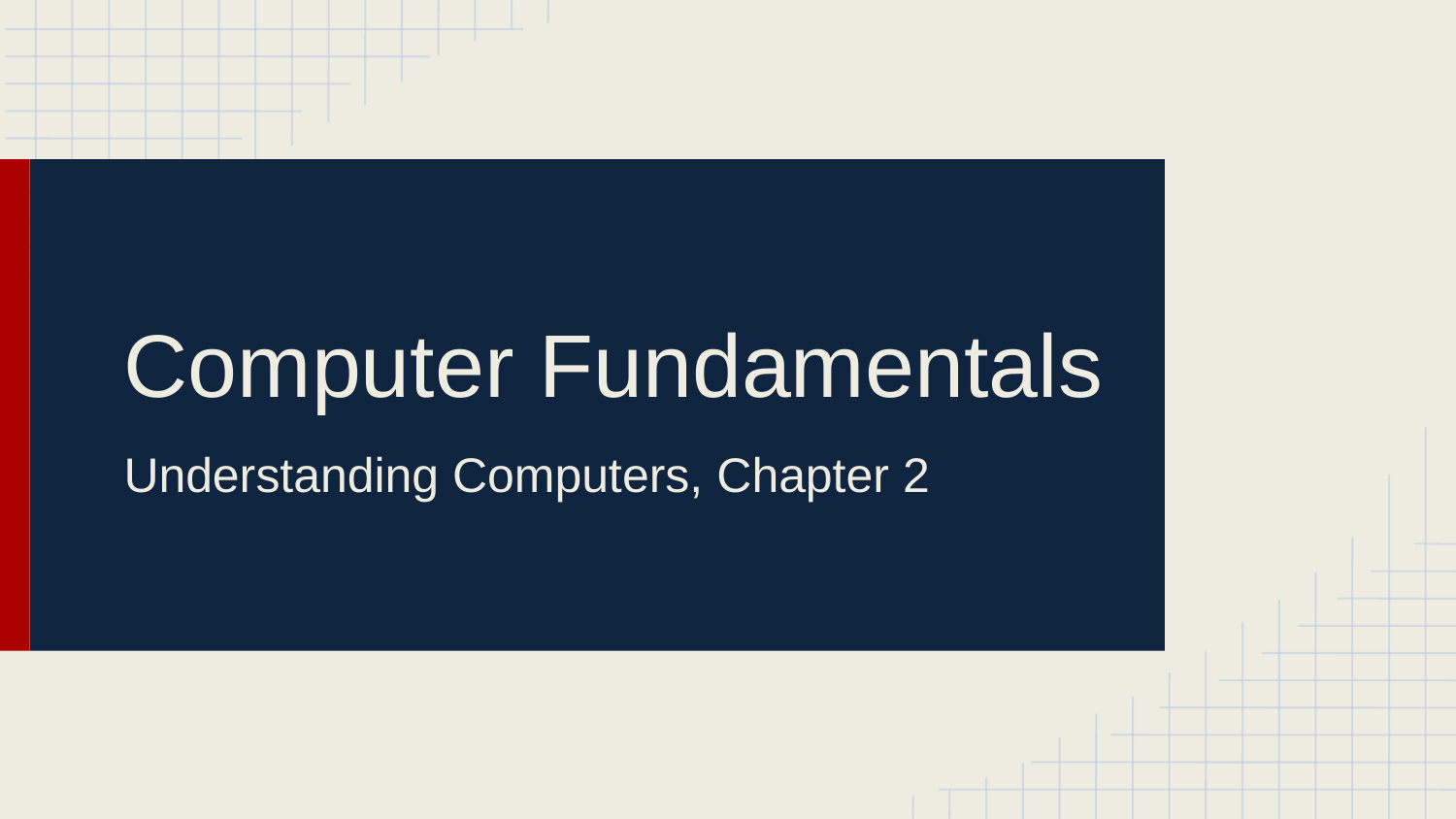

# Computer Fundamentals
Understanding Computers, Chapter 2